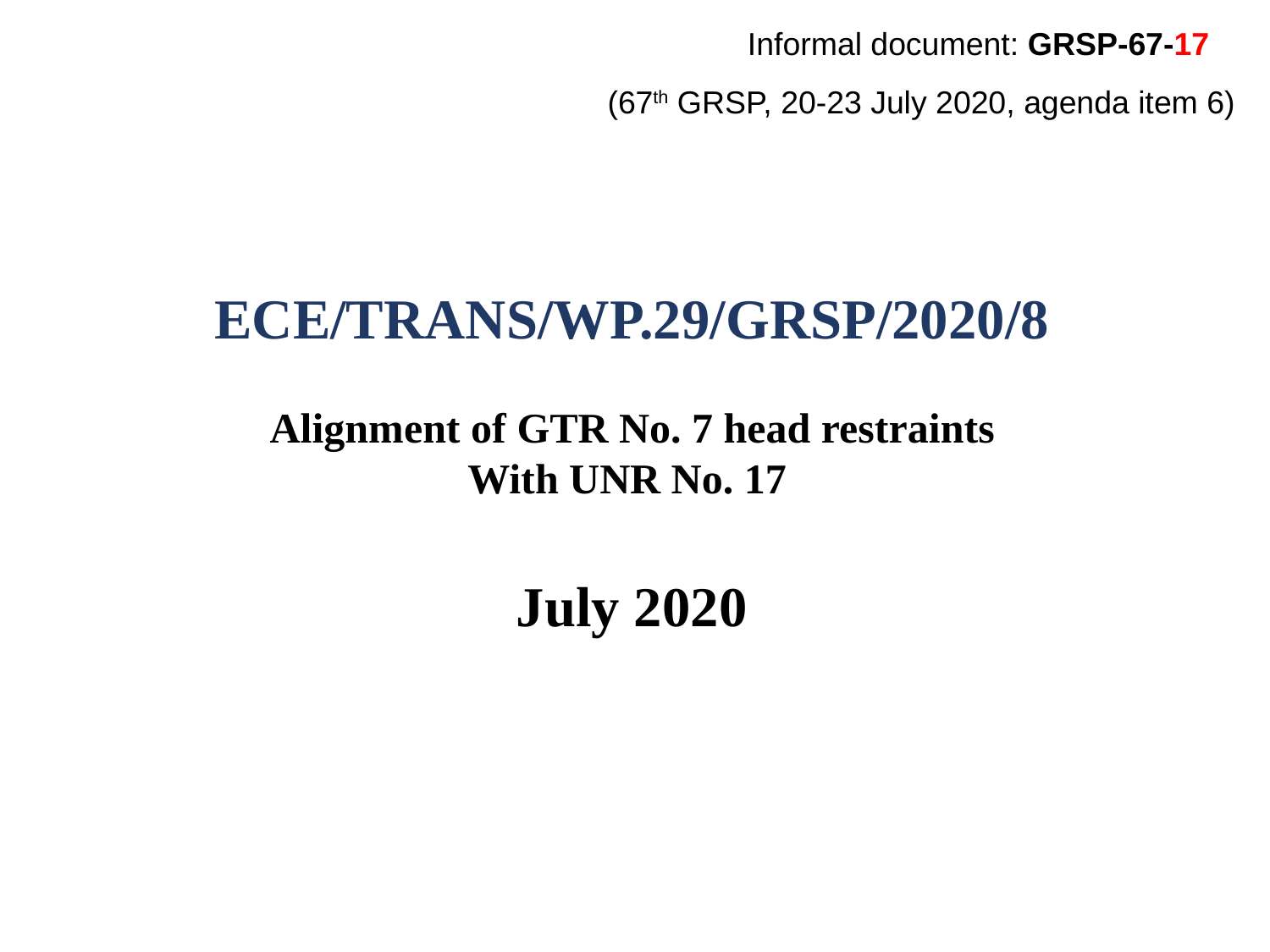

Informal document: GRSP-67-17
(67th GRSP, 20-23 July 2020, agenda item 6)

ECE/TRANS/WP.29/GRSP/2020/8

Alignment of GTR No. 7 head restraints
With UNR No. 17

July 2020